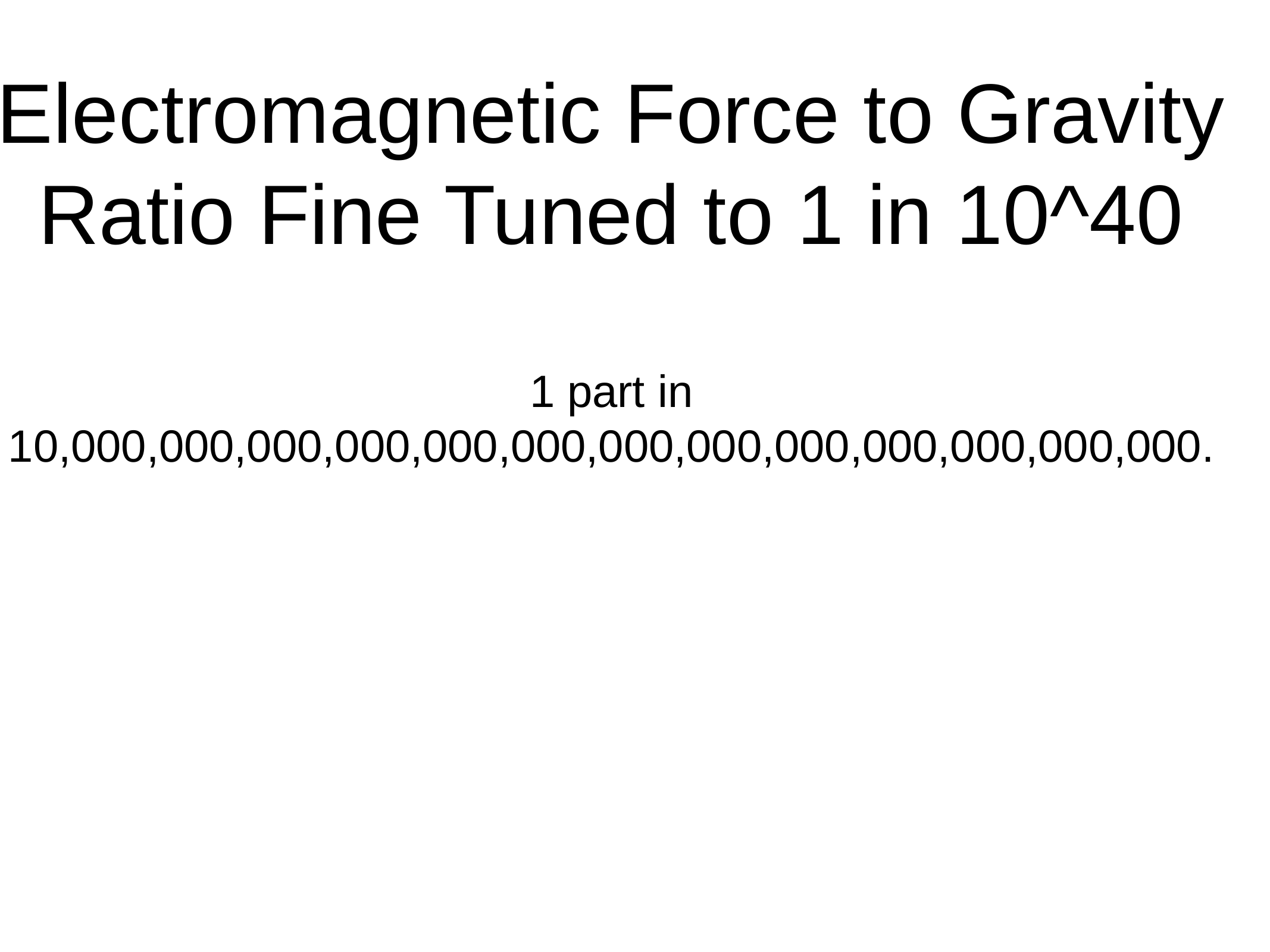

# Electromagnetic Force to Gravity Ratio Fine Tuned to 1 in 10^40

1 part in
10,000,000,000,000,000,000,000,000,000,000,000,000,000.